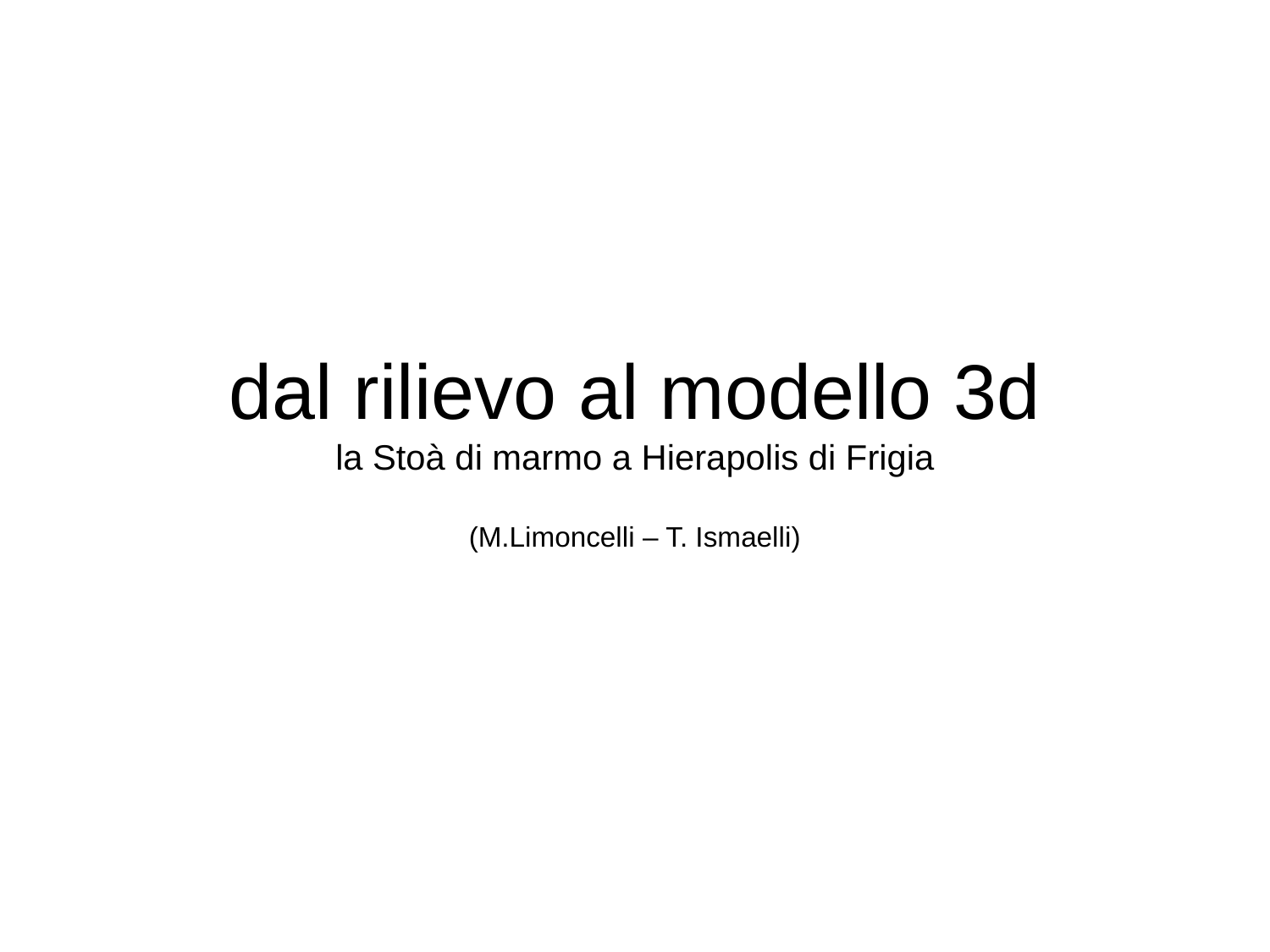

# dal rilievo al modello 3d la Stoà di marmo a Hierapolis di Frigia (M.Limoncelli – T. Ismaelli)